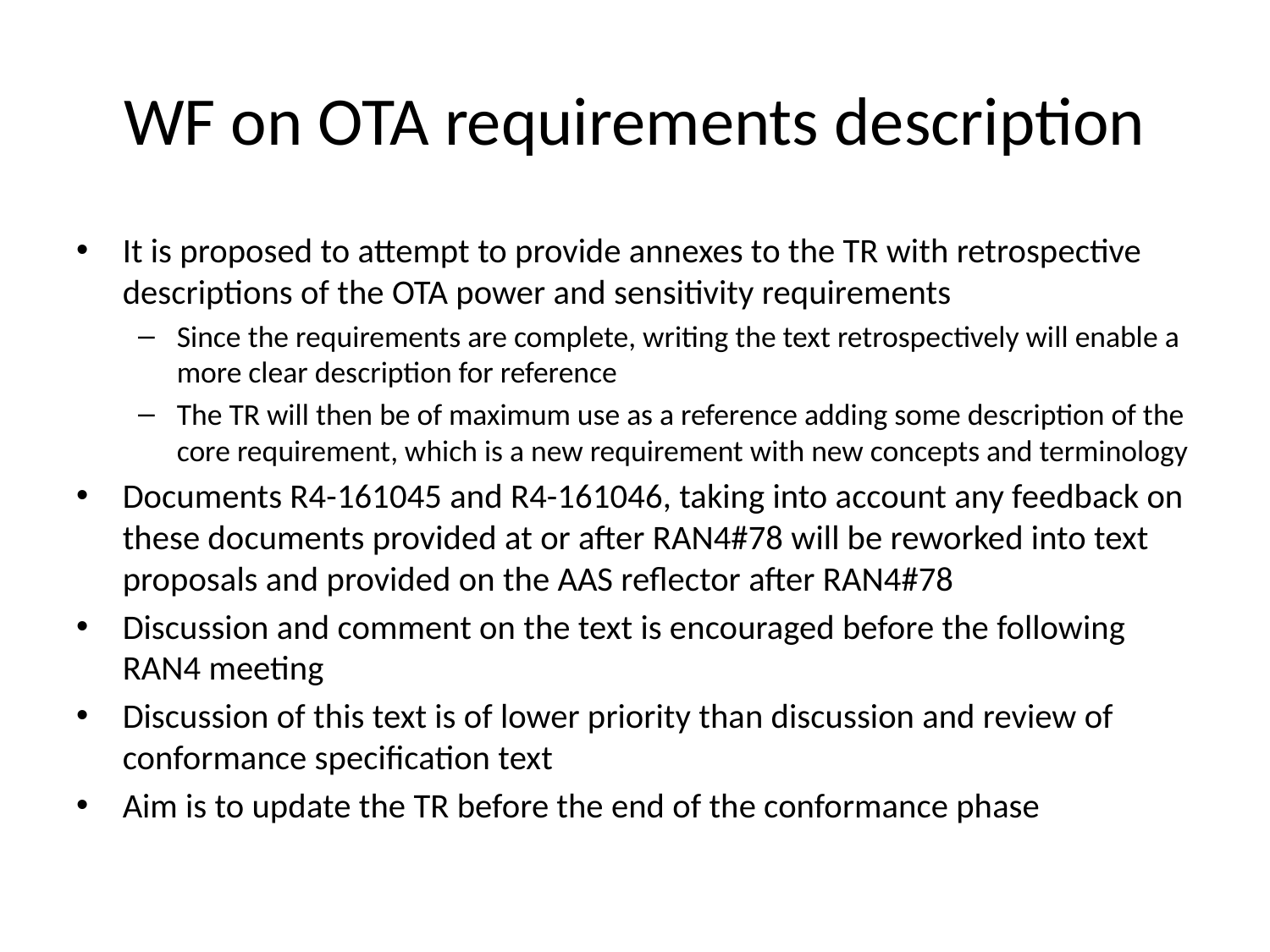

# WF on OTA requirements description
It is proposed to attempt to provide annexes to the TR with retrospective descriptions of the OTA power and sensitivity requirements
Since the requirements are complete, writing the text retrospectively will enable a more clear description for reference
The TR will then be of maximum use as a reference adding some description of the core requirement, which is a new requirement with new concepts and terminology
Documents R4-161045 and R4-161046, taking into account any feedback on these documents provided at or after RAN4#78 will be reworked into text proposals and provided on the AAS reflector after RAN4#78
Discussion and comment on the text is encouraged before the following RAN4 meeting
Discussion of this text is of lower priority than discussion and review of conformance specification text
Aim is to update the TR before the end of the conformance phase